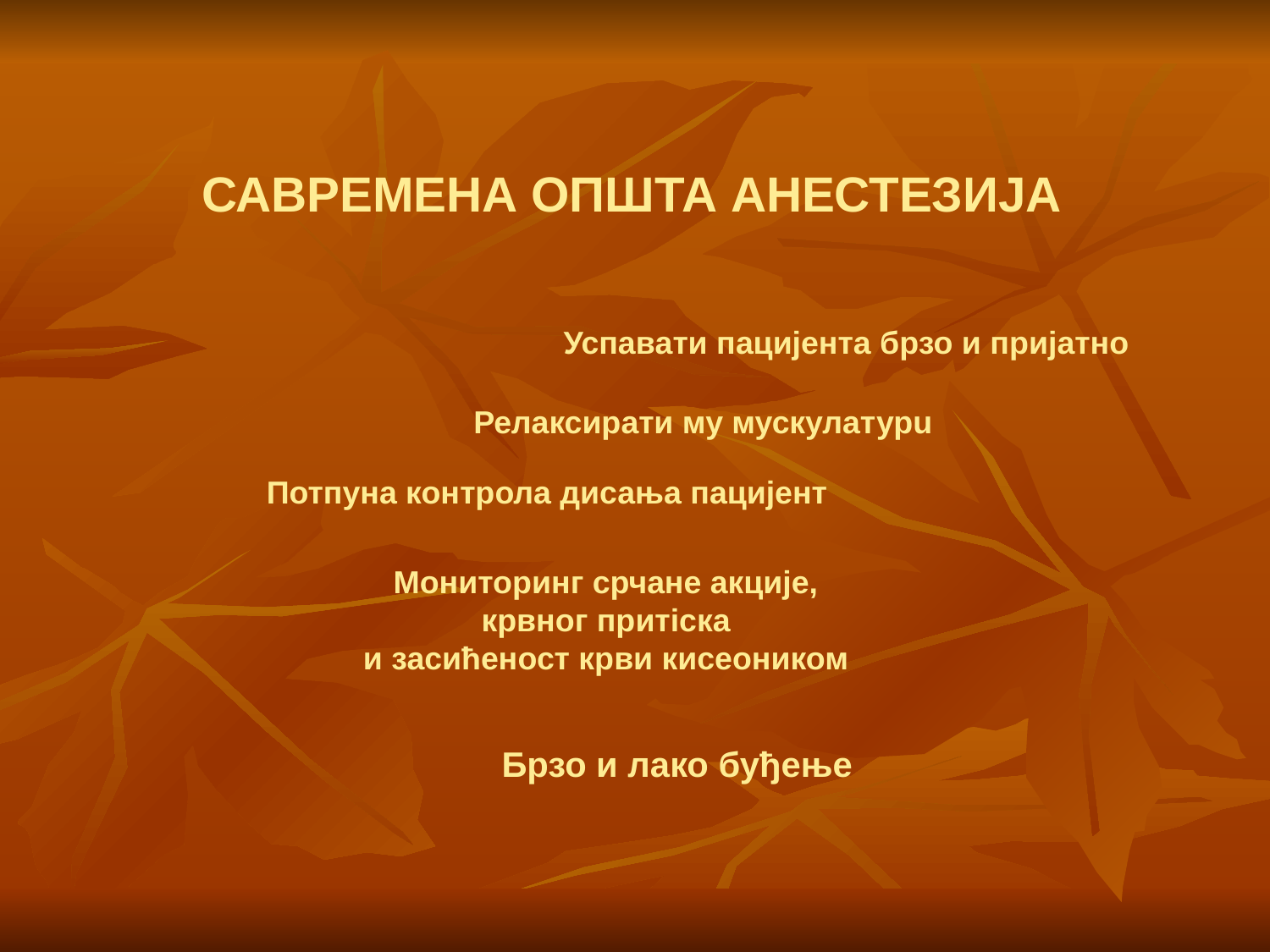

САВРЕМЕНА ОПШТА АНЕСТЕЗИЈА
Успавaти пацијента брзо и пријатно
Релаксирати му мускулатурu
Потпуна контрола дисањa пацијент
Мониторинг срчане акције,
 крвног притiска
и засићеност крви кисеоником
Брзо и лако буђењe